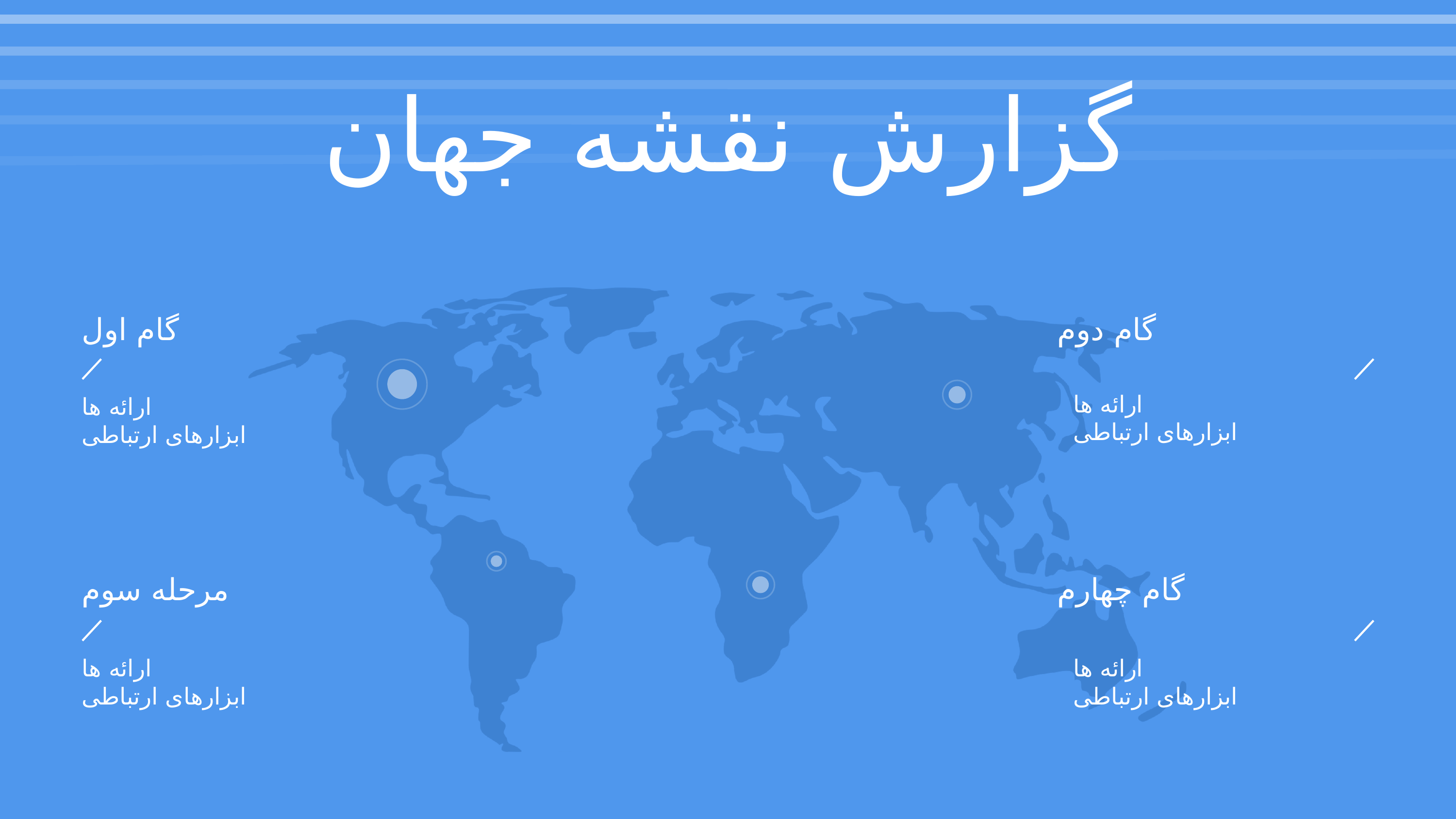

گزارش نقشه جهان

گام اول

ارائه ها
ابزارهای ارتباطی

گام دوم

ارائه ها
ابزارهای ارتباطی

مرحله سوم

ارائه ها
ابزارهای ارتباطی

گام چهارم

ارائه ها
ابزارهای ارتباطی